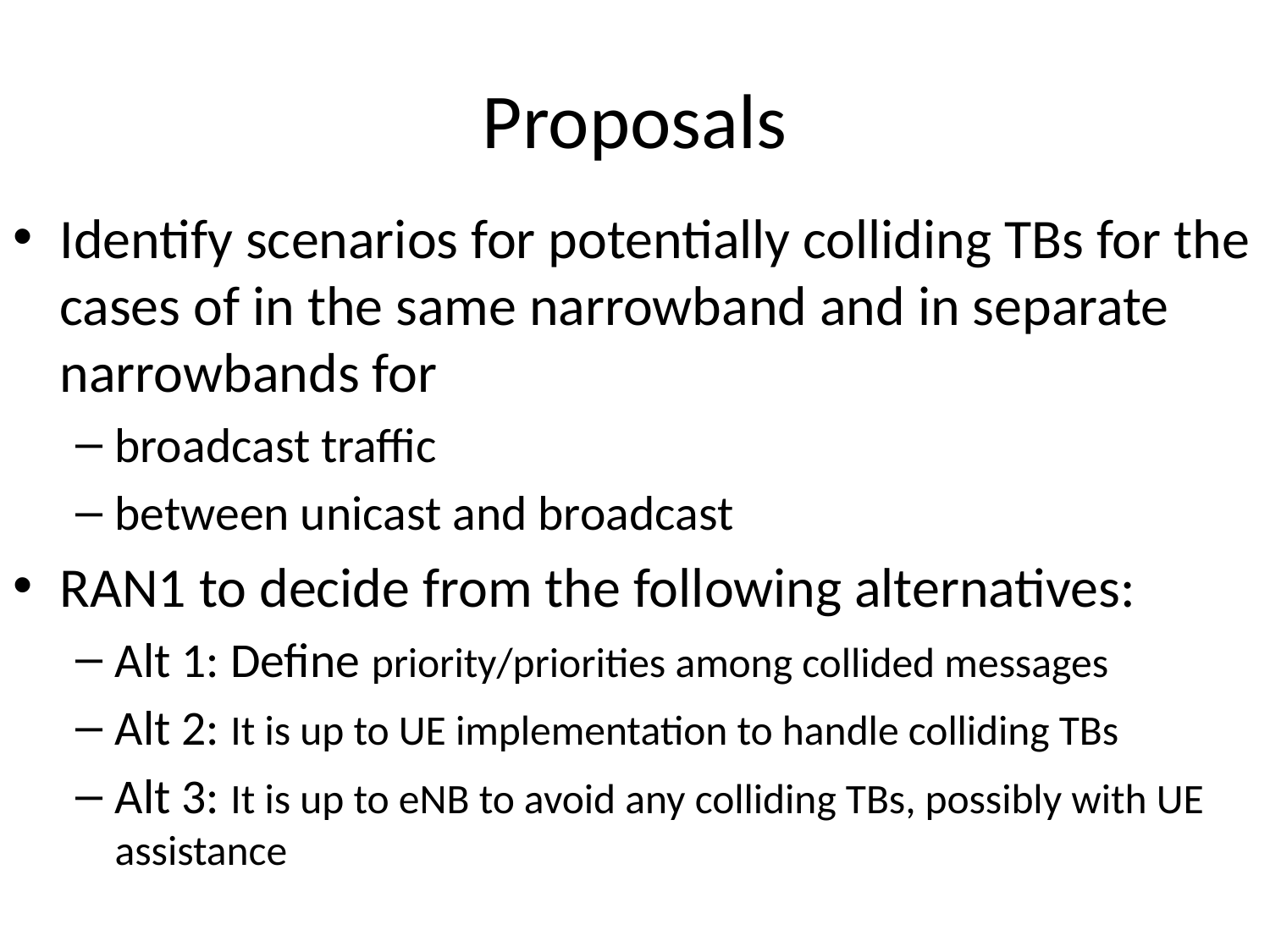

# Proposals
Identify scenarios for potentially colliding TBs for the cases of in the same narrowband and in separate narrowbands for
broadcast traffic
between unicast and broadcast
RAN1 to decide from the following alternatives:
Alt 1: Define priority/priorities among collided messages
Alt 2: It is up to UE implementation to handle colliding TBs
Alt 3: It is up to eNB to avoid any colliding TBs, possibly with UE assistance